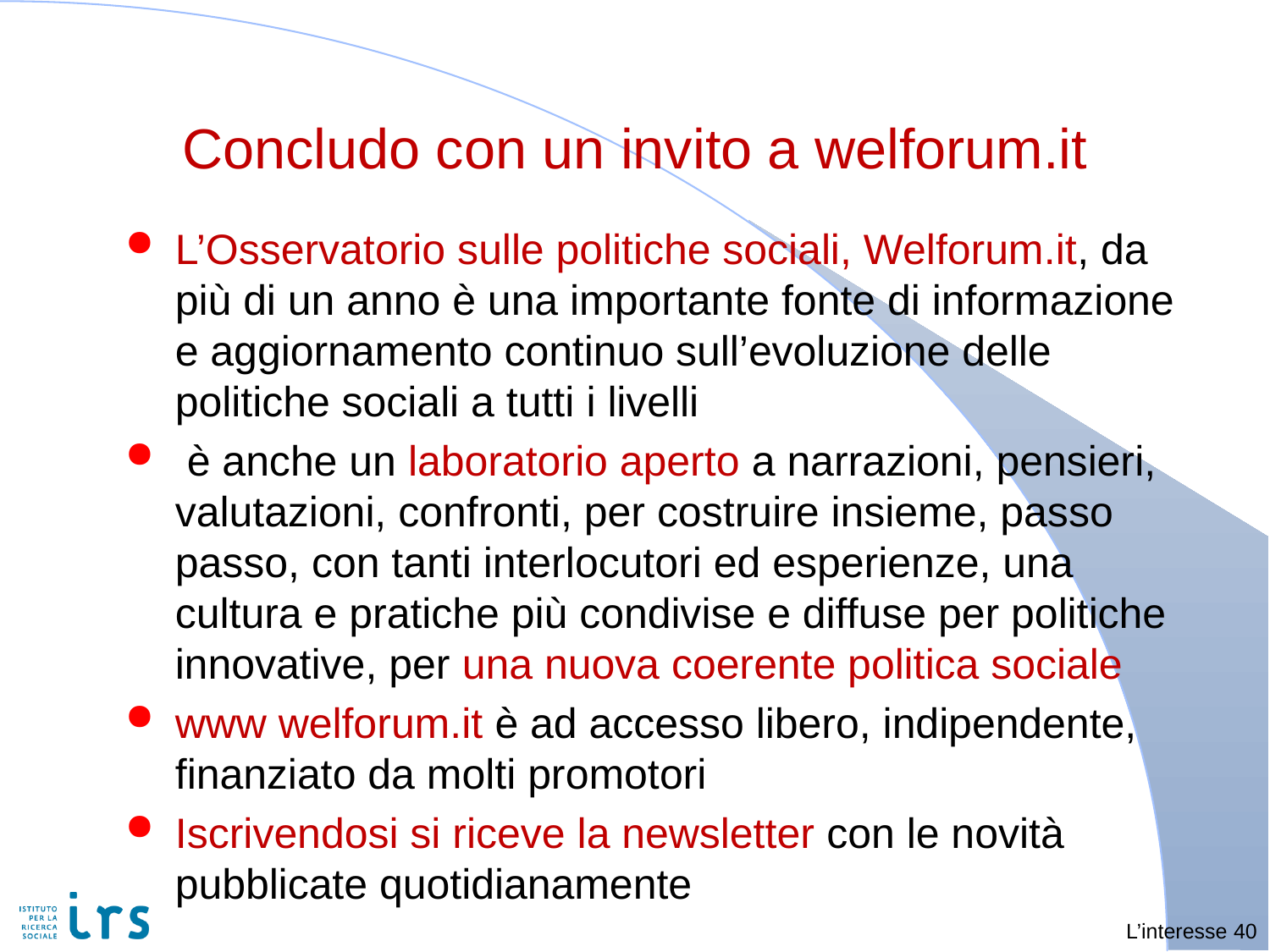

# Concludo con un invito a welforum.it
L’Osservatorio sulle politiche sociali, Welforum.it, da più di un anno è una importante fonte di informazione e aggiornamento continuo sull’evoluzione delle politiche sociali a tutti i livelli
 è anche un laboratorio aperto a narrazioni, pensieri, valutazioni, confronti, per costruire insieme, passo passo, con tanti interlocutori ed esperienze, una cultura e pratiche più condivise e diffuse per politiche innovative, per una nuova coerente politica sociale
www welforum.it è ad accesso libero, indipendente, finanziato da molti promotori
Iscrivendosi si riceve la newsletter con le novità pubblicate quotidianamente

L’interesse 40